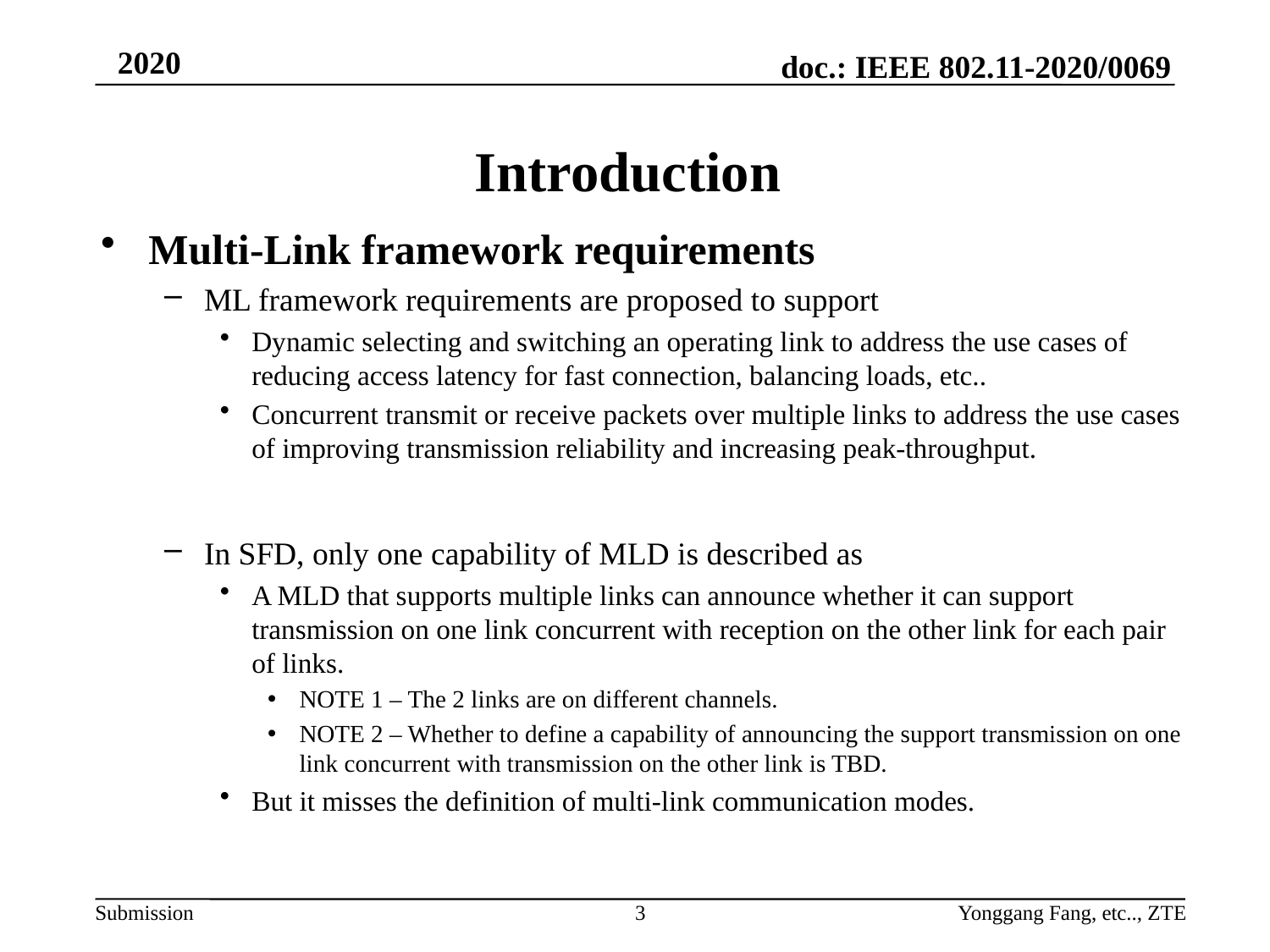

# Introduction
Multi-Link framework requirements
ML framework requirements are proposed to support
Dynamic selecting and switching an operating link to address the use cases of reducing access latency for fast connection, balancing loads, etc..
Concurrent transmit or receive packets over multiple links to address the use cases of improving transmission reliability and increasing peak-throughput.

In SFD, only one capability of MLD is described as
A MLD that supports multiple links can announce whether it can support transmission on one link concurrent with reception on the other link for each pair of links.
NOTE 1 – The 2 links are on different channels.
NOTE 2 – Whether to define a capability of announcing the support transmission on one link concurrent with transmission on the other link is TBD.
But it misses the definition of multi-link communication modes.

3
Yonggang Fang, etc.., ZTE